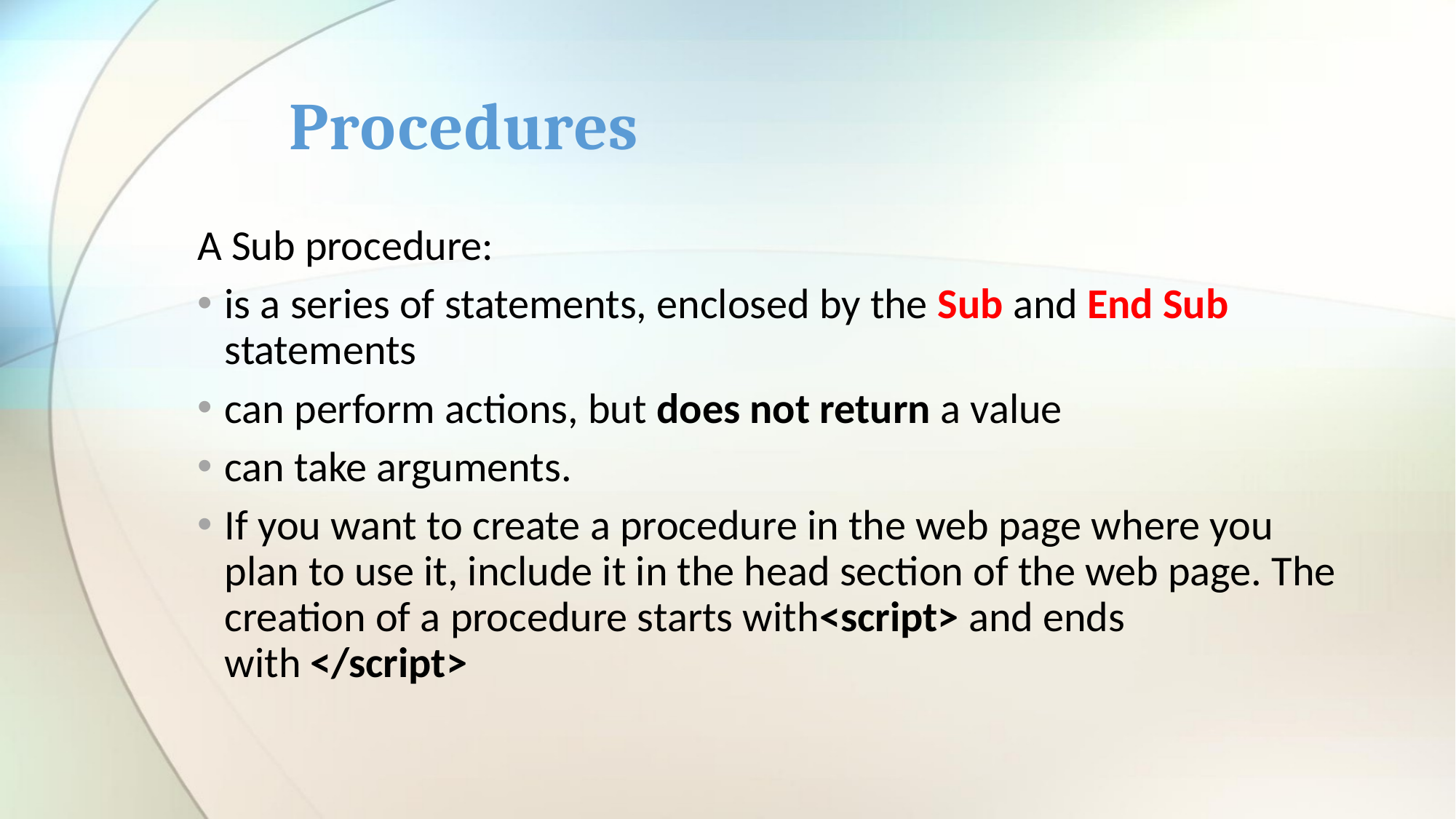

# Procedures
A Sub procedure:
is a series of statements, enclosed by the Sub and End Sub statements
can perform actions, but does not return a value
can take arguments.
If you want to create a procedure in the web page where you plan to use it, include it in the head section of the web page. The creation of a procedure starts with<script> and ends with </script>